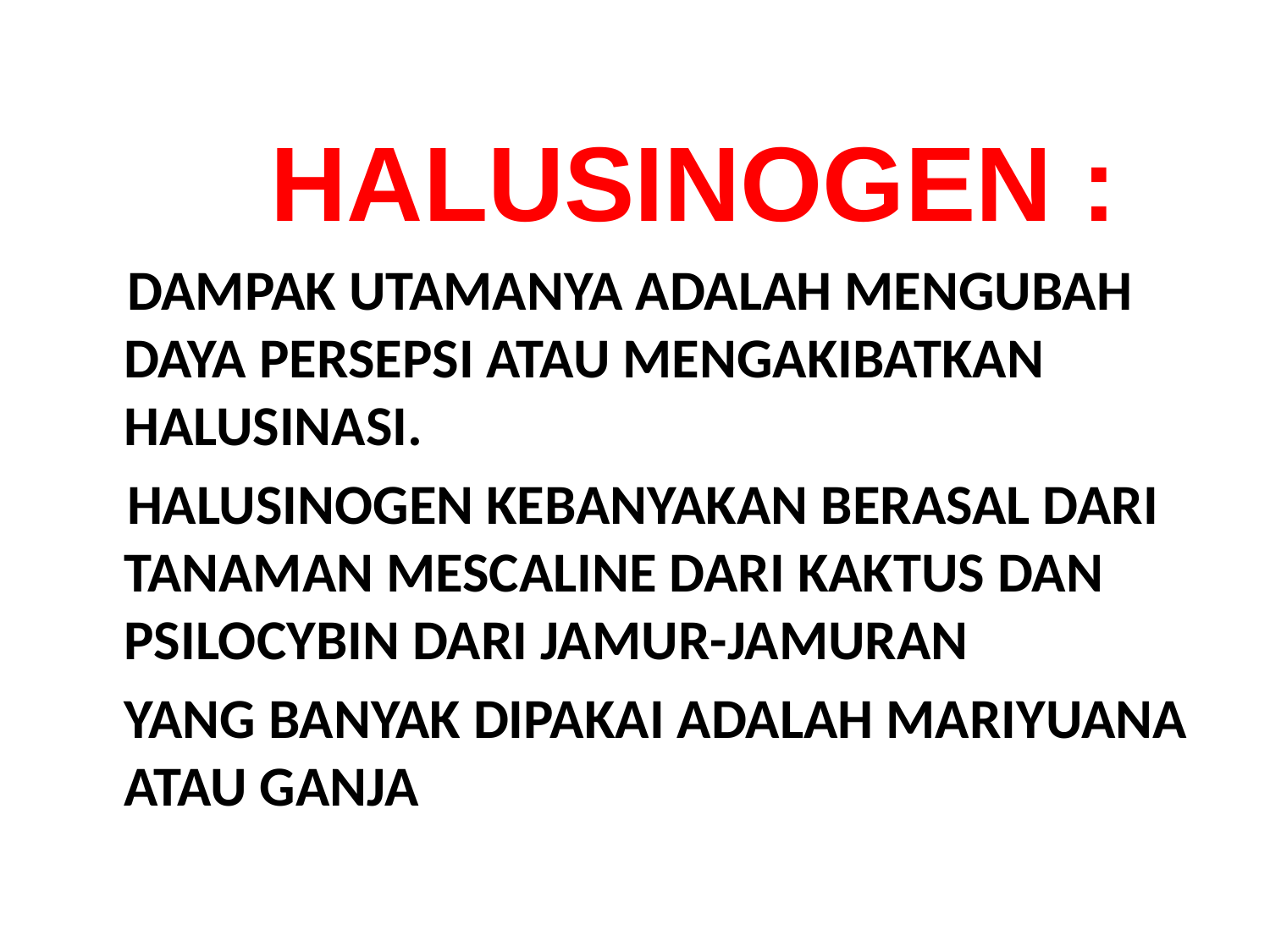

HALUSINOGEN :
    DAMPAK UTAMANYA ADALAH MENGUBAH DAYA PERSEPSI ATAU MENGAKIBATKAN HALUSINASI.
    HALUSINOGEN KEBANYAKAN BERASAL DARI TANAMAN MESCALINE DARI KAKTUS DAN PSILOCYBIN DARI JAMUR-JAMURAN
	YANG BANYAK DIPAKAI ADALAH MARIYUANA ATAU GANJA